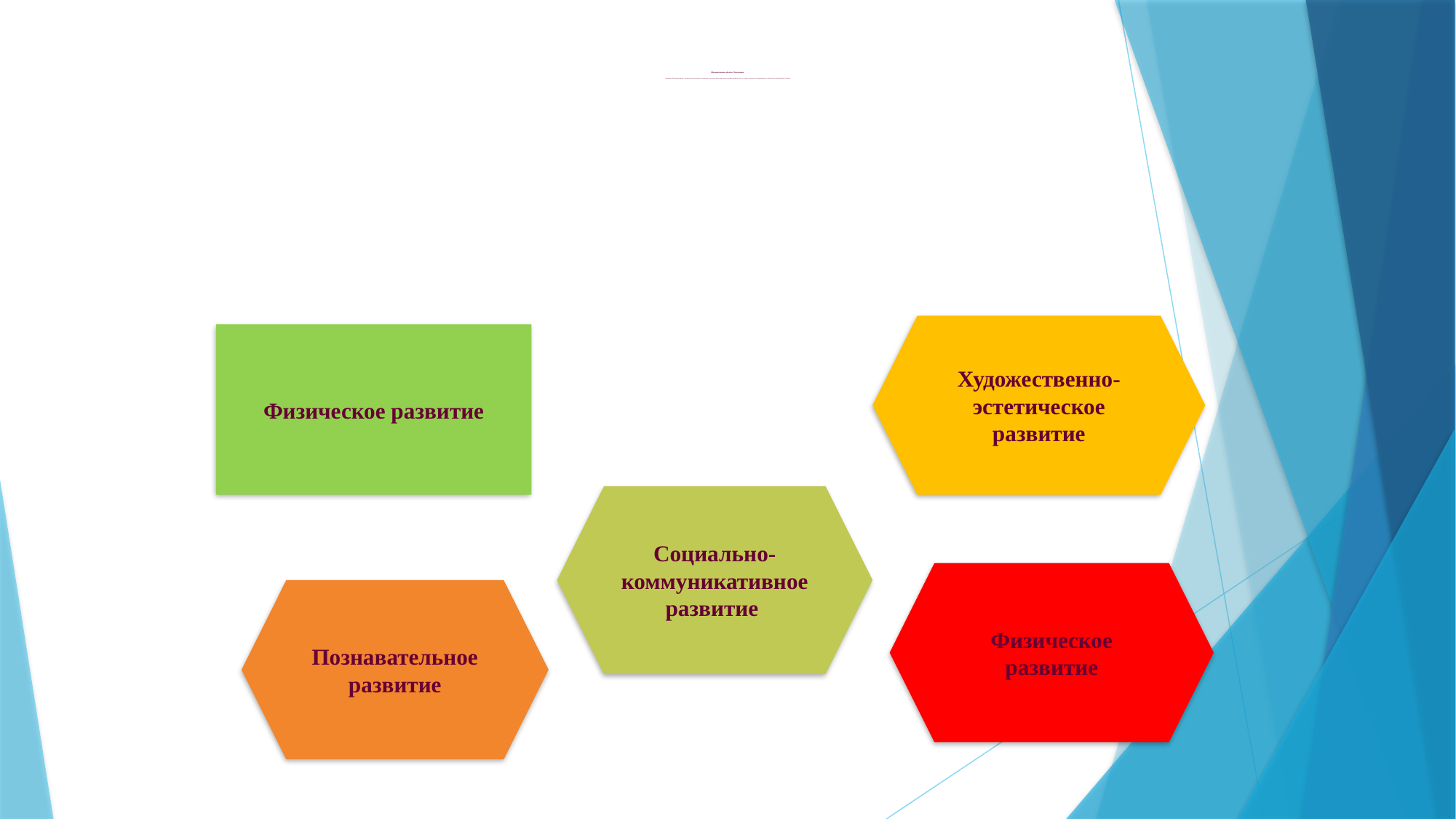

# Образовательные области  Программы Содержание Программы включает различные виды деятельности совокупность, которых обеспечивает разностороннее развитие детей с учетом их возрастных и индивидуальных особенностей в образовательных областях:
Художественно-эстетическое развитие
Физическое развитие
Социально-коммуникативное развитие
Физическое развитие
Познавательное развитие